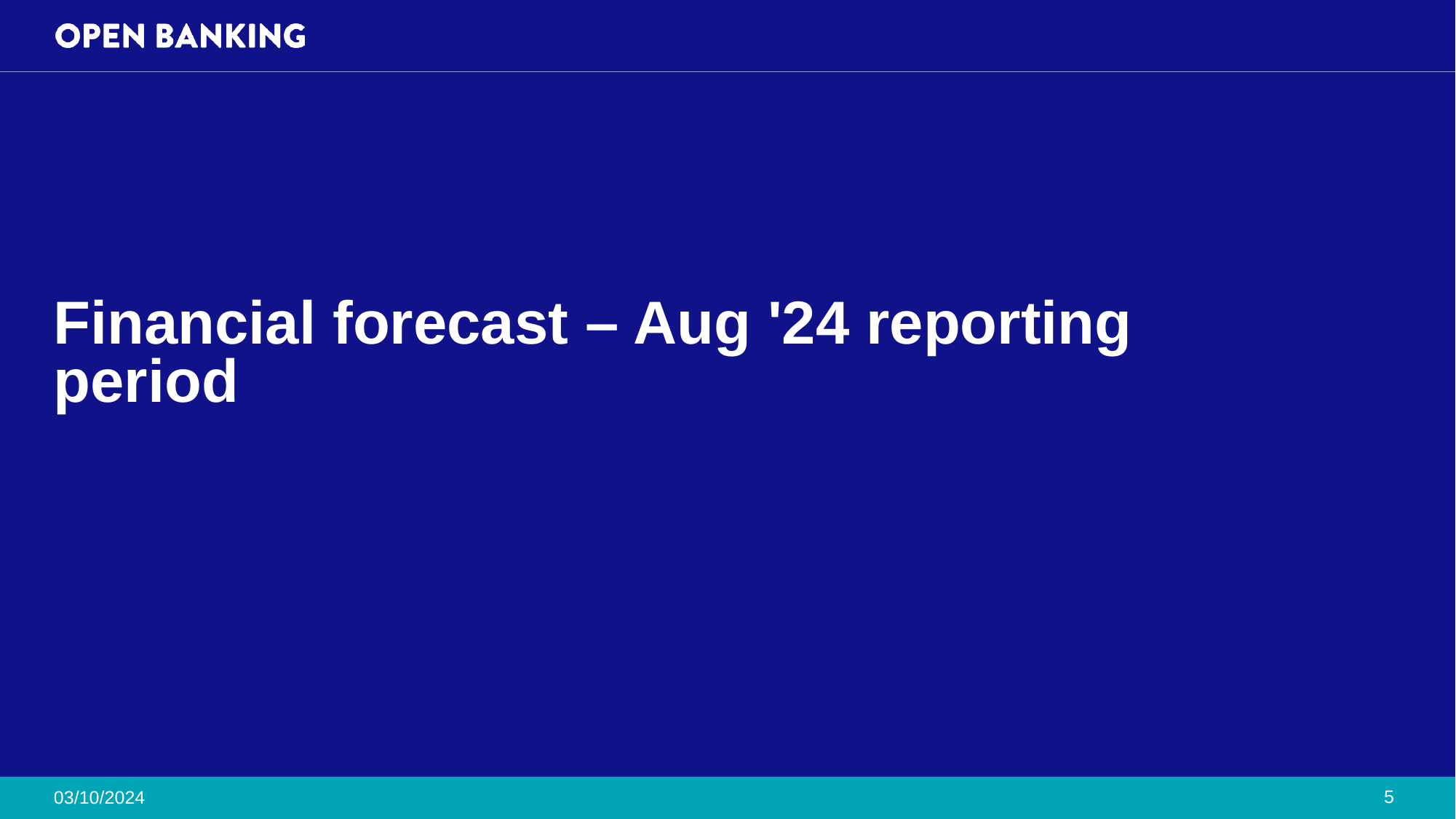

# Financial forecast – Aug '24 reporting period

5
03/10/2024